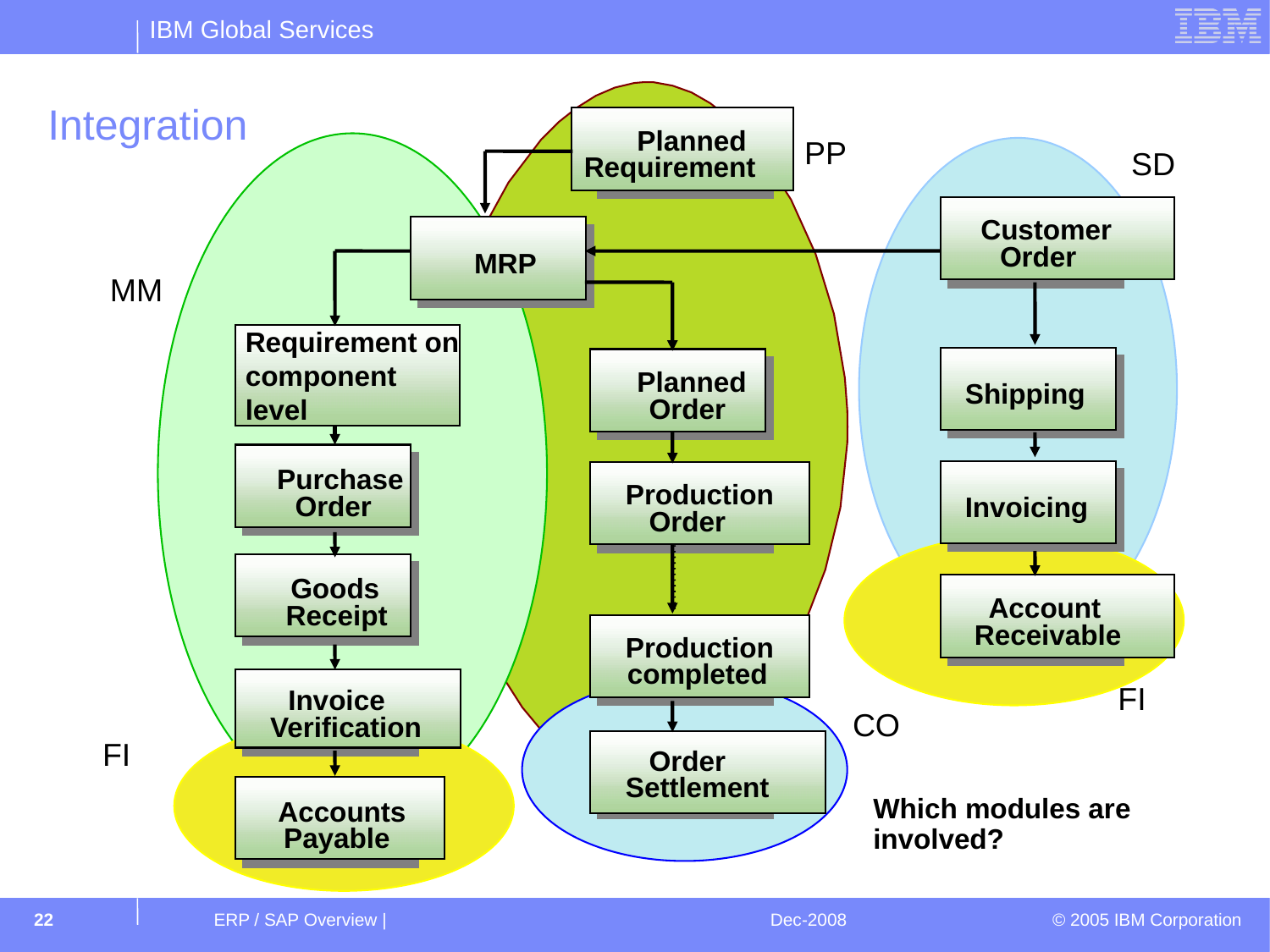

# Integration

Planned
PP

SD
Requirement

Customer

Order
MRP

MM

Requirement on component level

Planned
Shipping
Order

Purchase

Production
Order
Invoicing
Order

Goods

Account

Receipt

Receivable

Production

completed

FI

Invoice

CO

Verification

FI

Order

Settlement

Accounts

Which modules are involved?
Payable
22
ERP / SAP Overview |
Dec-2008